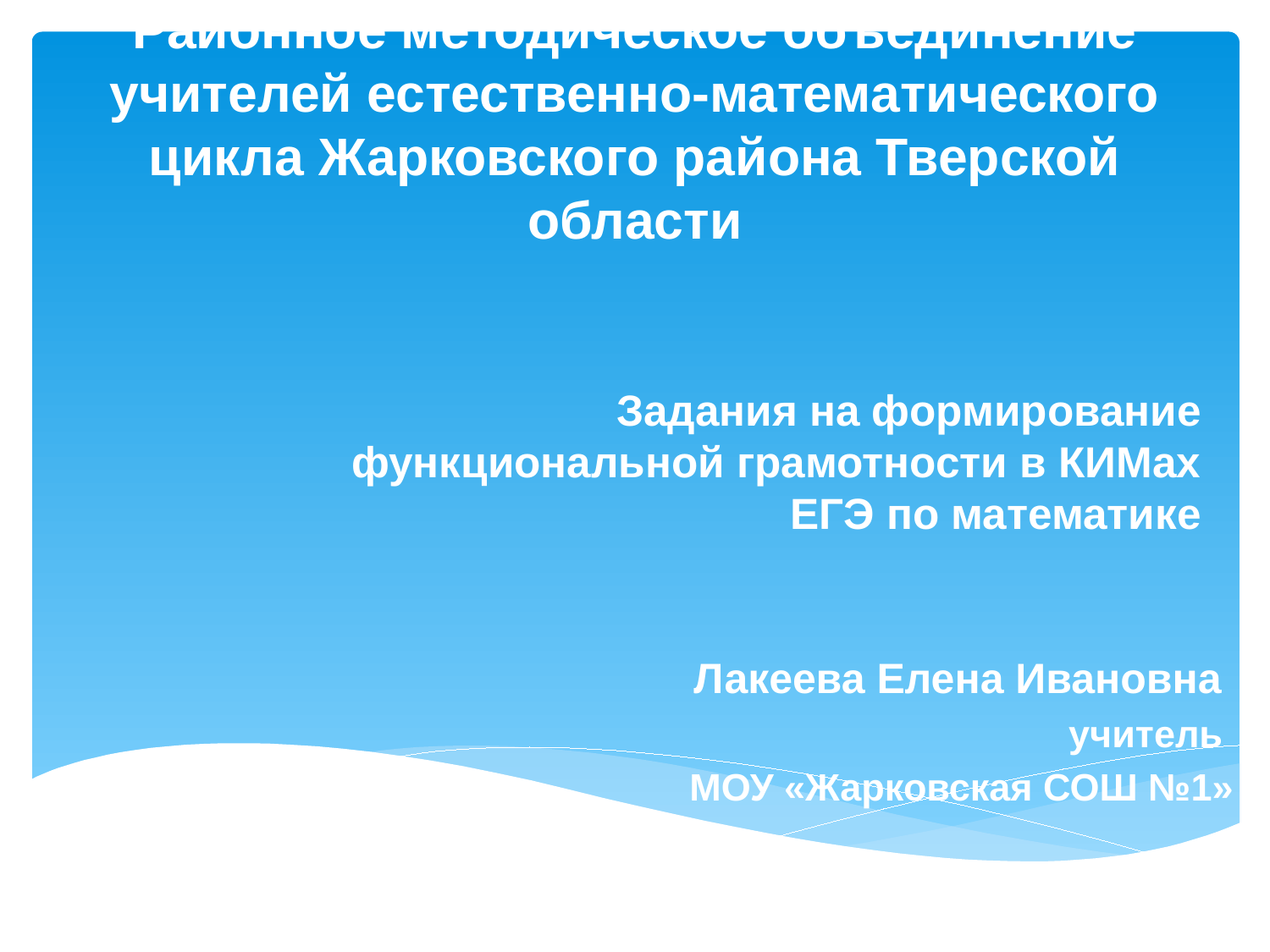

# Районное методическое объединение учителей естественно-математического цикла Жарковского района Тверской области
Задания на формирование функциональной грамотности в КИМах ЕГЭ по математике
Лакеева Елена Ивановна
учитель
МОУ «Жарковская СОШ №1»